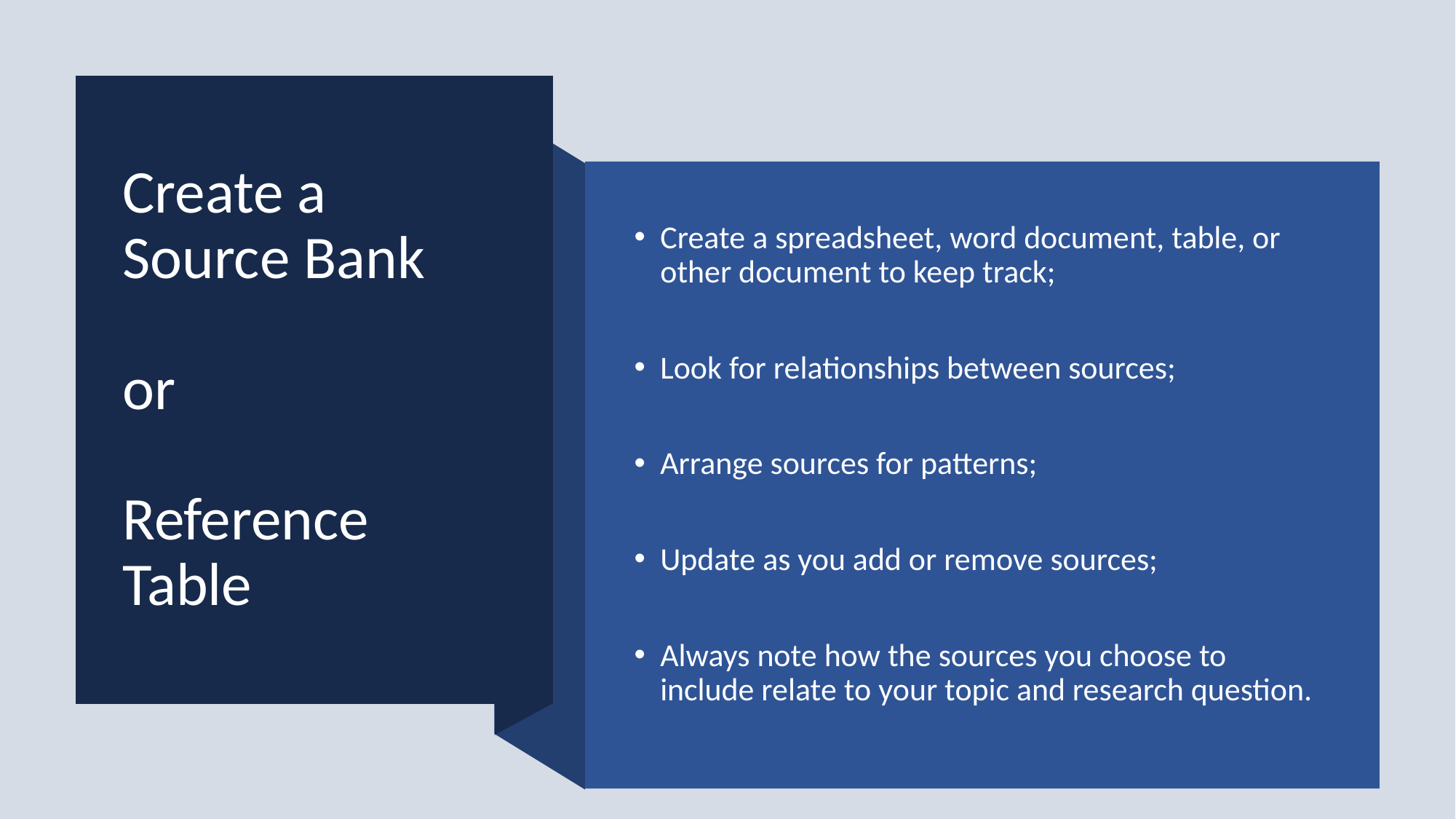

# Create a Source Bank or Reference Table

Create a spreadsheet, word document, table, or other document to keep track;

Look for relationships between sources;

Arrange sources for patterns;

Update as you add or remove sources;

Always note how the sources you choose to include relate to your topic and research question.